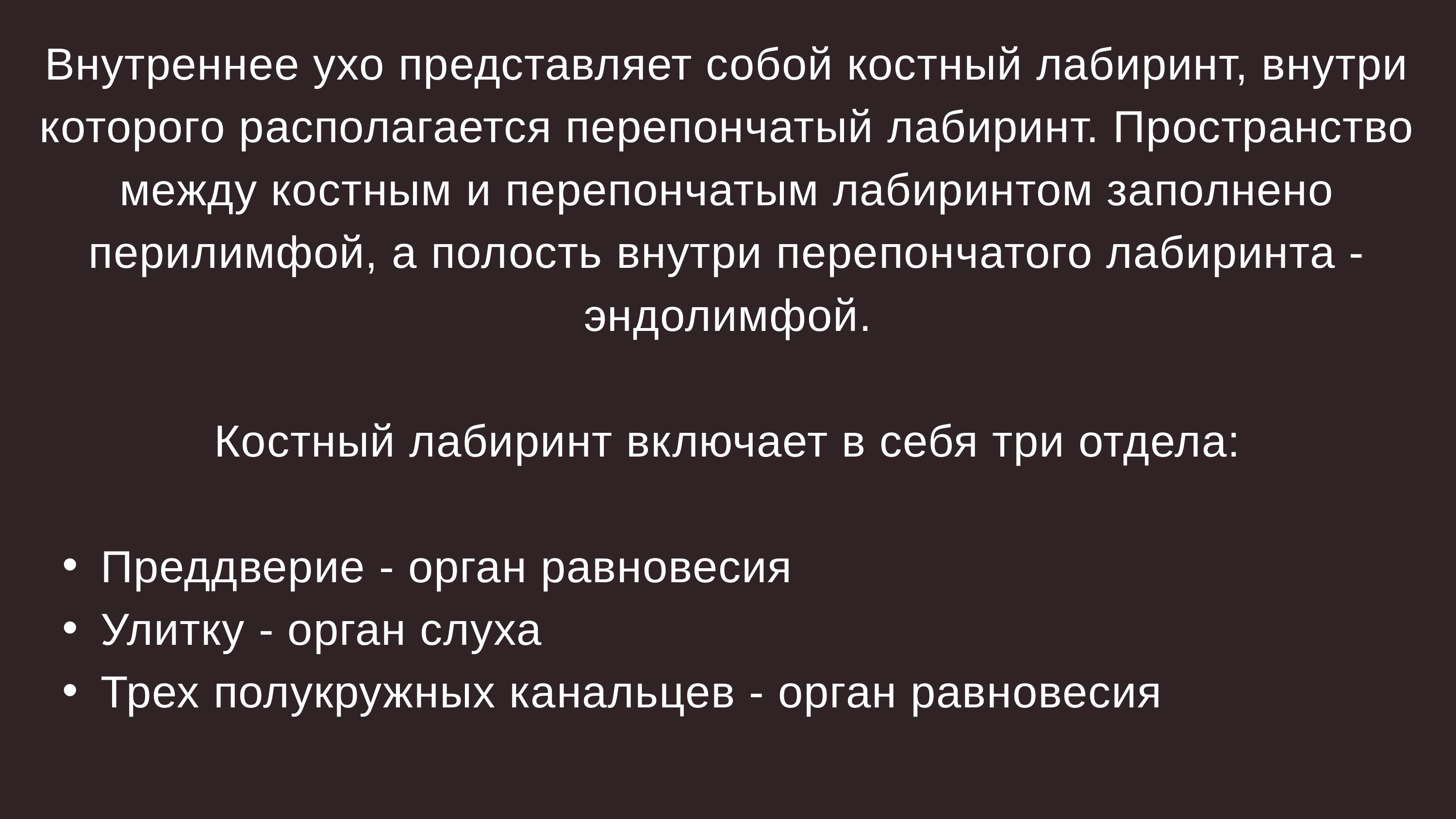

Внутреннее ухо представляет собой костный лабиринт, внутри которого располагается перепончатый лабиринт. Пространство между костным и перепончатым лабиринтом заполнено перилимфой, а полость внутри перепончатого лабиринта - эндолимфой.

Костный лабиринт включает в себя три отдела:

Преддверие - орган равновесия
Улитку - орган слуха
Трех полукружных канальцев - орган равновесия